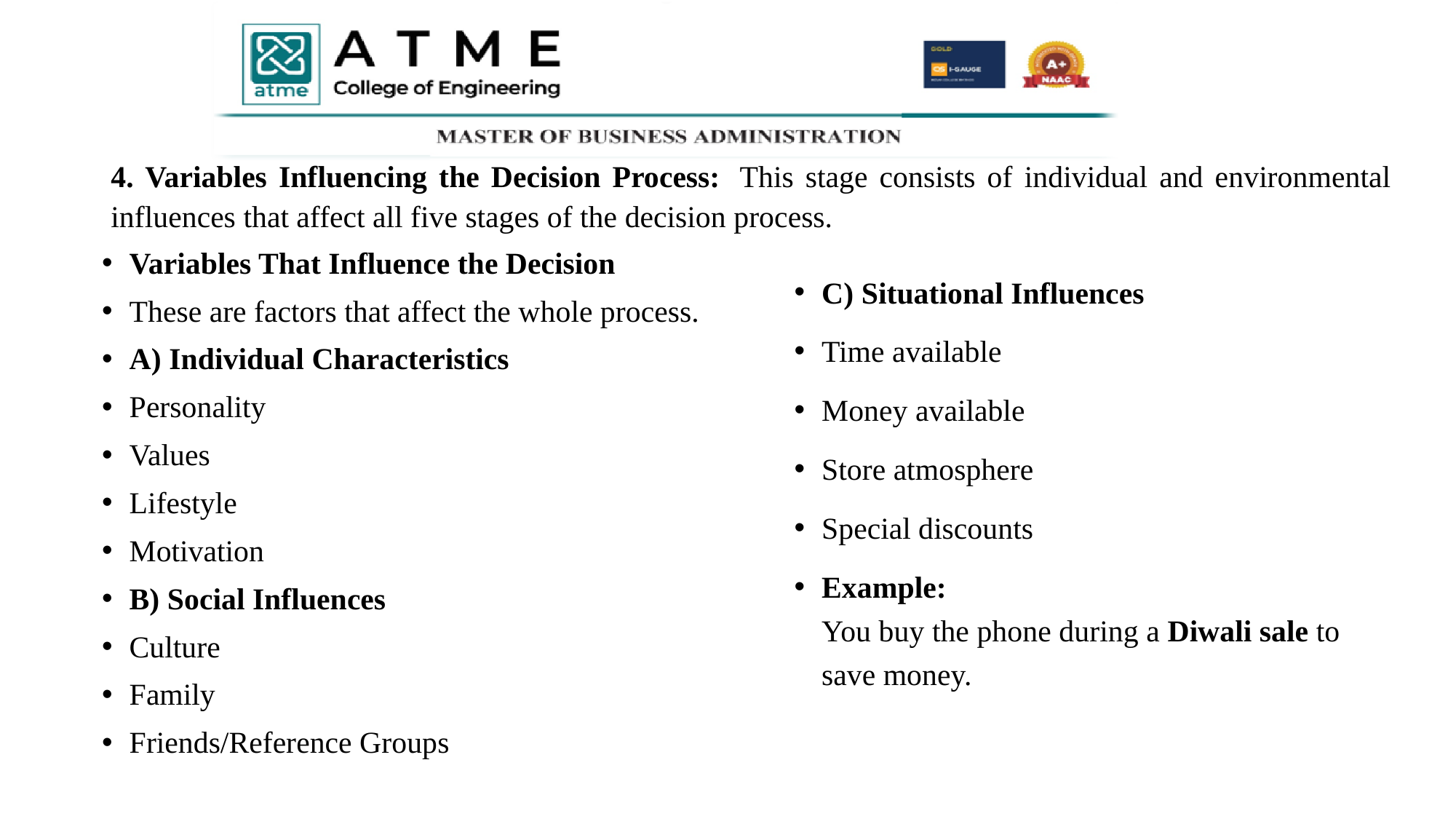

4. Variables Influencing the Decision Process:  This stage consists of individual and environmental influences that affect all five stages of the decision process.

Variables That Influence the Decision
These are factors that affect the whole process.
A) Individual Characteristics
Personality
Values
Lifestyle
Motivation
B) Social Influences
Culture
Family
Friends/Reference Groups

C) Situational Influences
Time available
Money available
Store atmosphere
Special discounts
Example:
You buy the phone during a Diwali sale to save money.